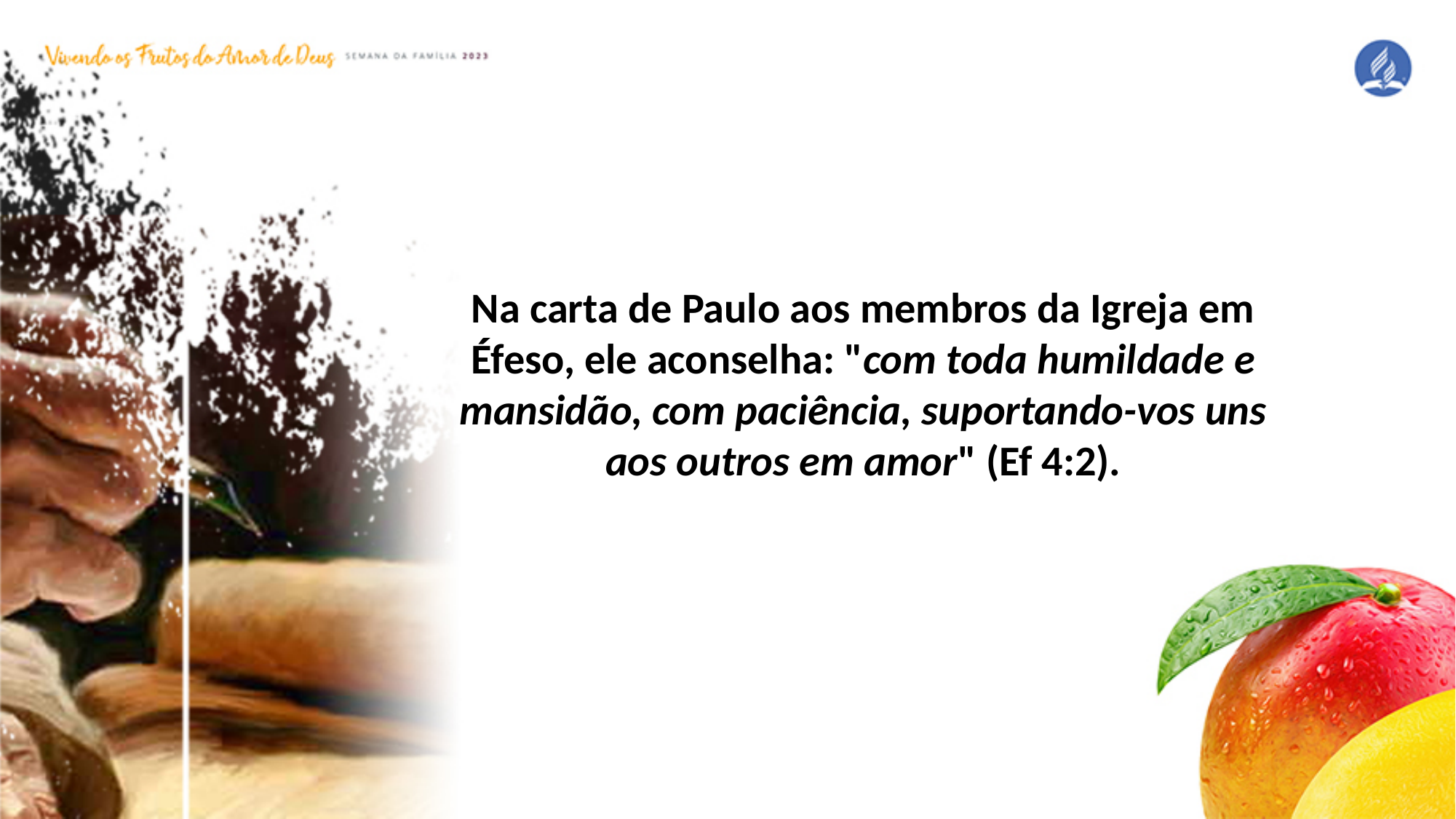

Na carta de Paulo aos membros da Igreja em Éfeso, ele aconselha: "com toda humildade e mansidão, com paciência, suportando-vos uns aos outros em amor" (Ef 4:2).